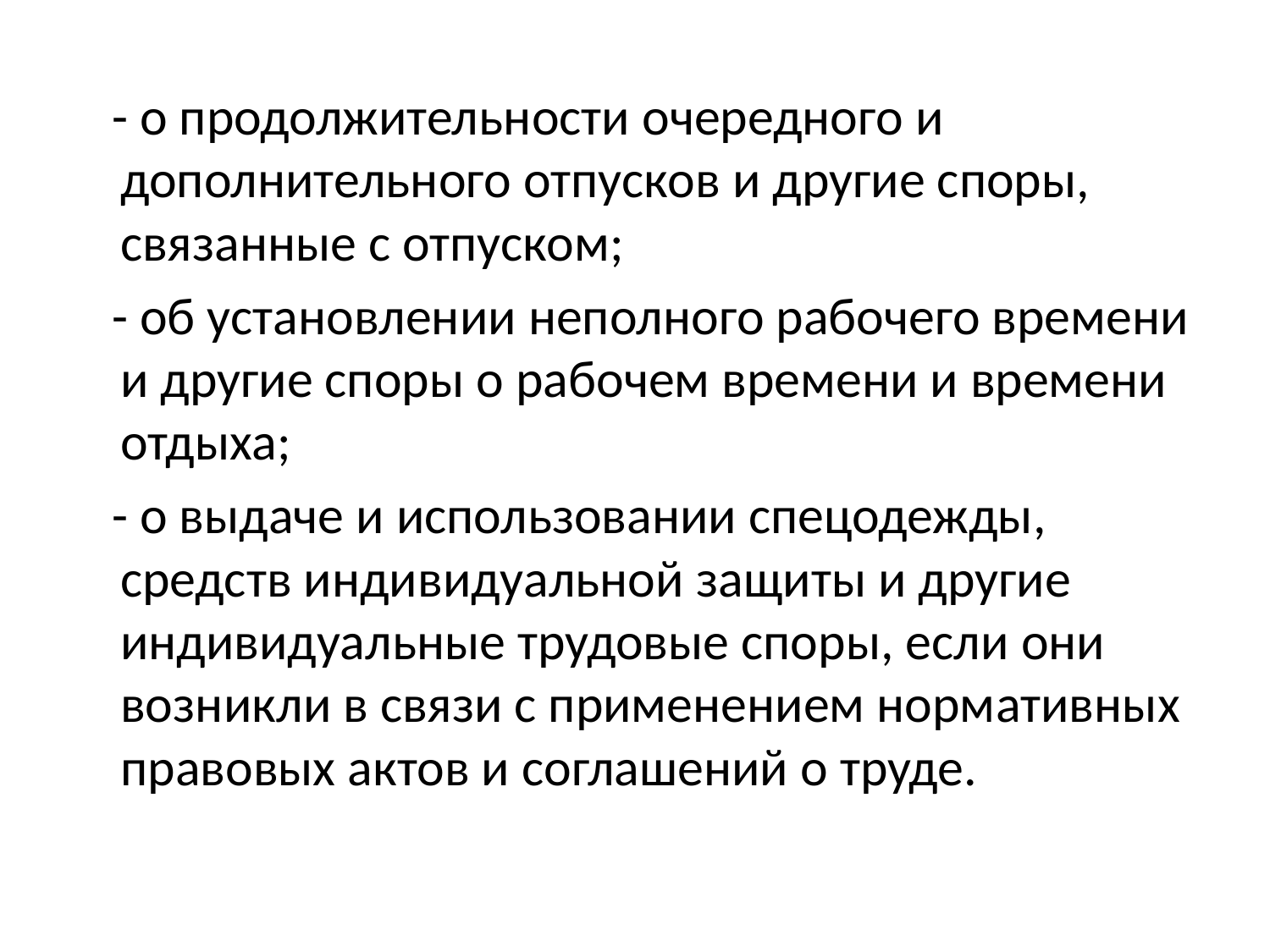

#
   - о продолжительности очередного и дополнительного отпусков и другие споры, связанные с отпуском;
   - об установлении неполного рабочего времени и другие споры о рабочем времени и времени отдыха;
   - о выдаче и использовании спецодежды, средств индивидуальной защиты и другие индивидуальные трудовые споры, если они возникли в связи с применением нормативных правовых актов и соглашений о труде.